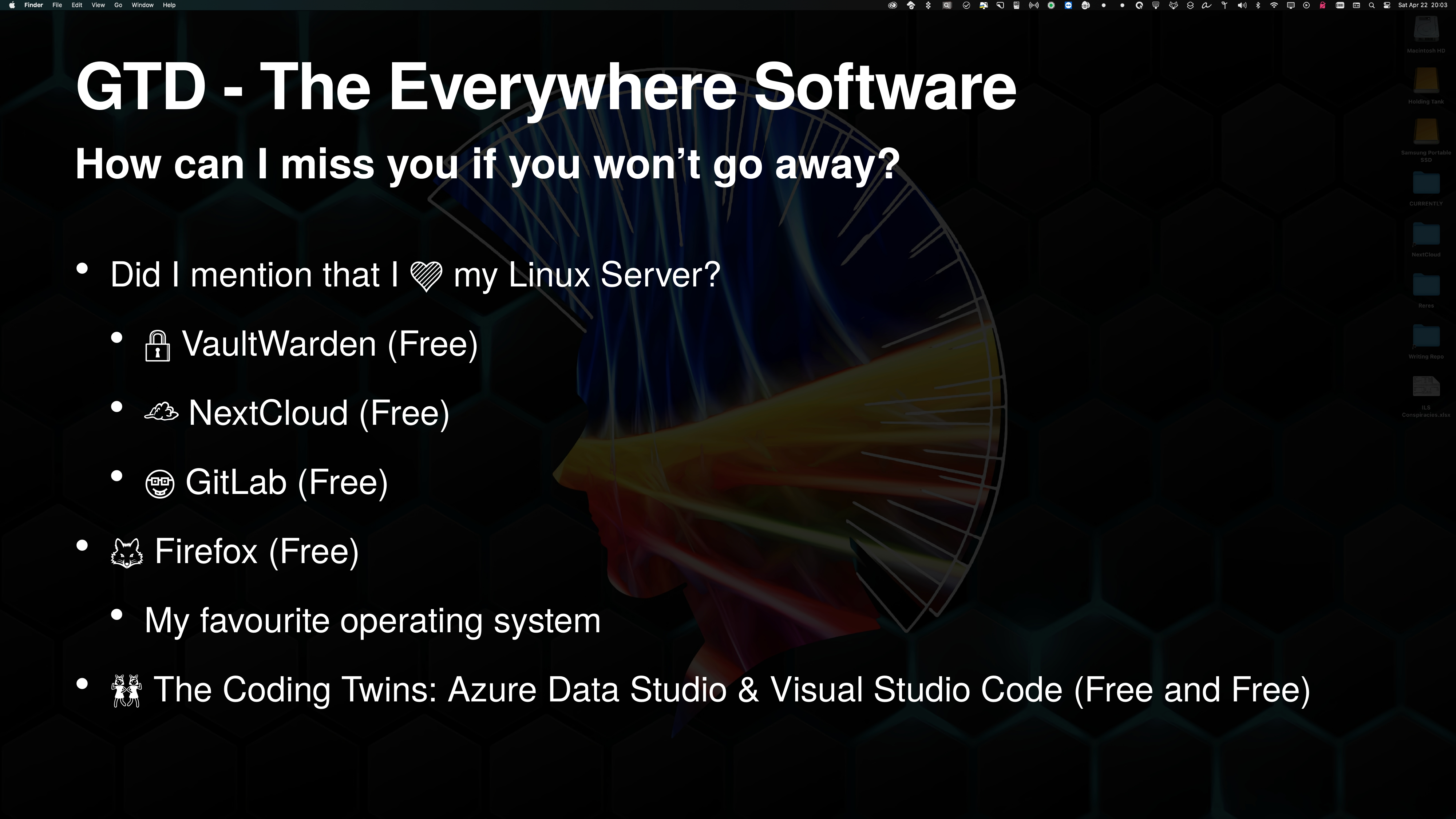

# GTD - The Everywhere Software
How can I miss you if you won’t go away?
Did I mention that I 💜 my Linux Server?
🔒 VaultWarden (Free)
☁️ NextCloud (Free)
🤓 GitLab (Free)
🦊 Firefox (Free)
My favourite operating system
👯 The Coding Twins: Azure Data Studio & Visual Studio Code (Free and Free)